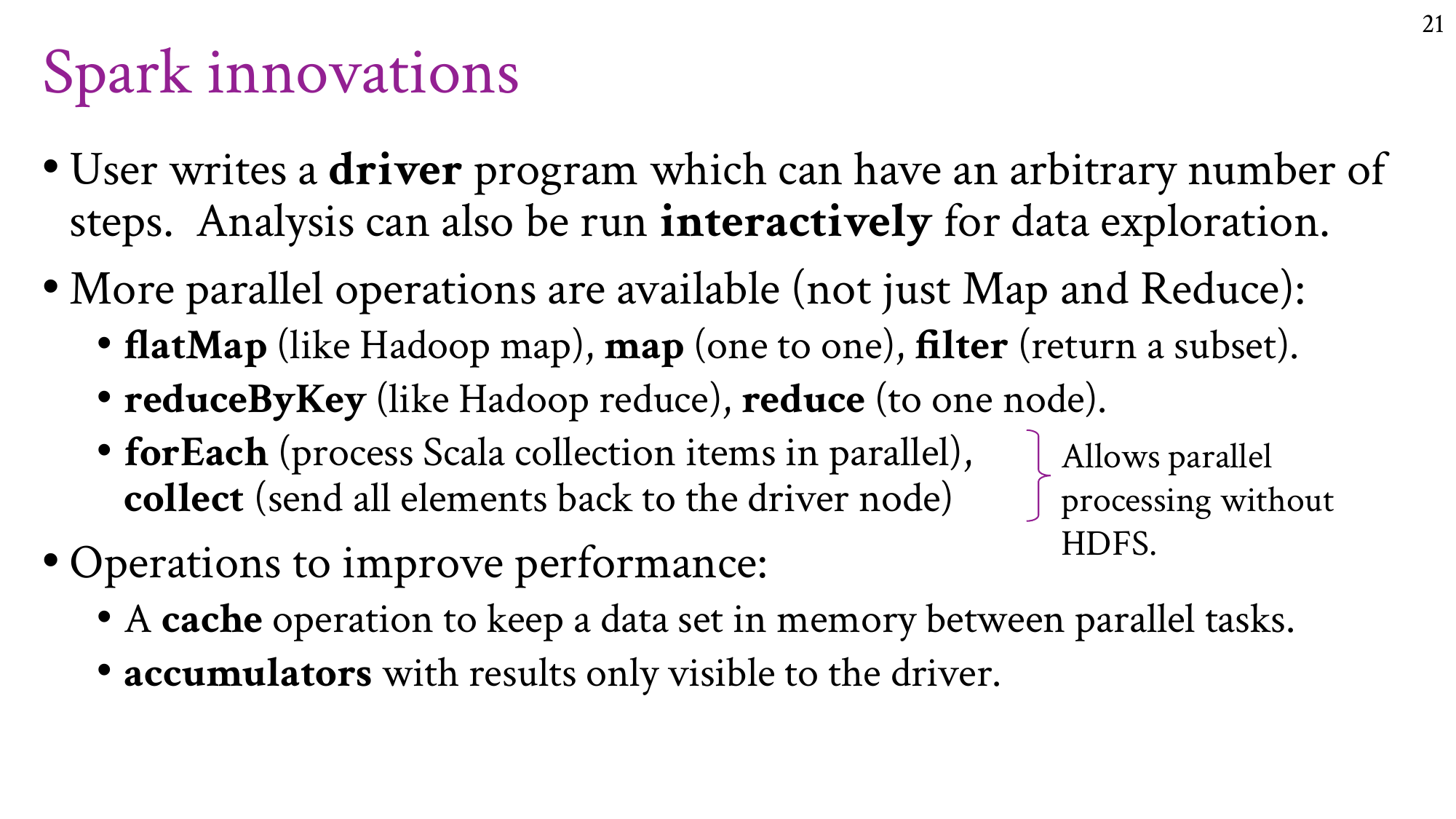

# Spark innovations
User writes a driver program which can have an arbitrary number of steps.  Analysis can also be run interactively for data exploration.
More parallel operations are available (not just Map and Reduce):
flatMap (like Hadoop map), map (one to one), filter (return a subset).
reduceByKey (like Hadoop reduce), reduce (to one node).
forEach (process Scala collection items in parallel),
collect (send all elements back to the driver node)
Operations to improve performance:
A cache operation to keep a data set in memory between parallel tasks.
accumulators with results only visible to the driver.

Allows parallel processing without HDFS.